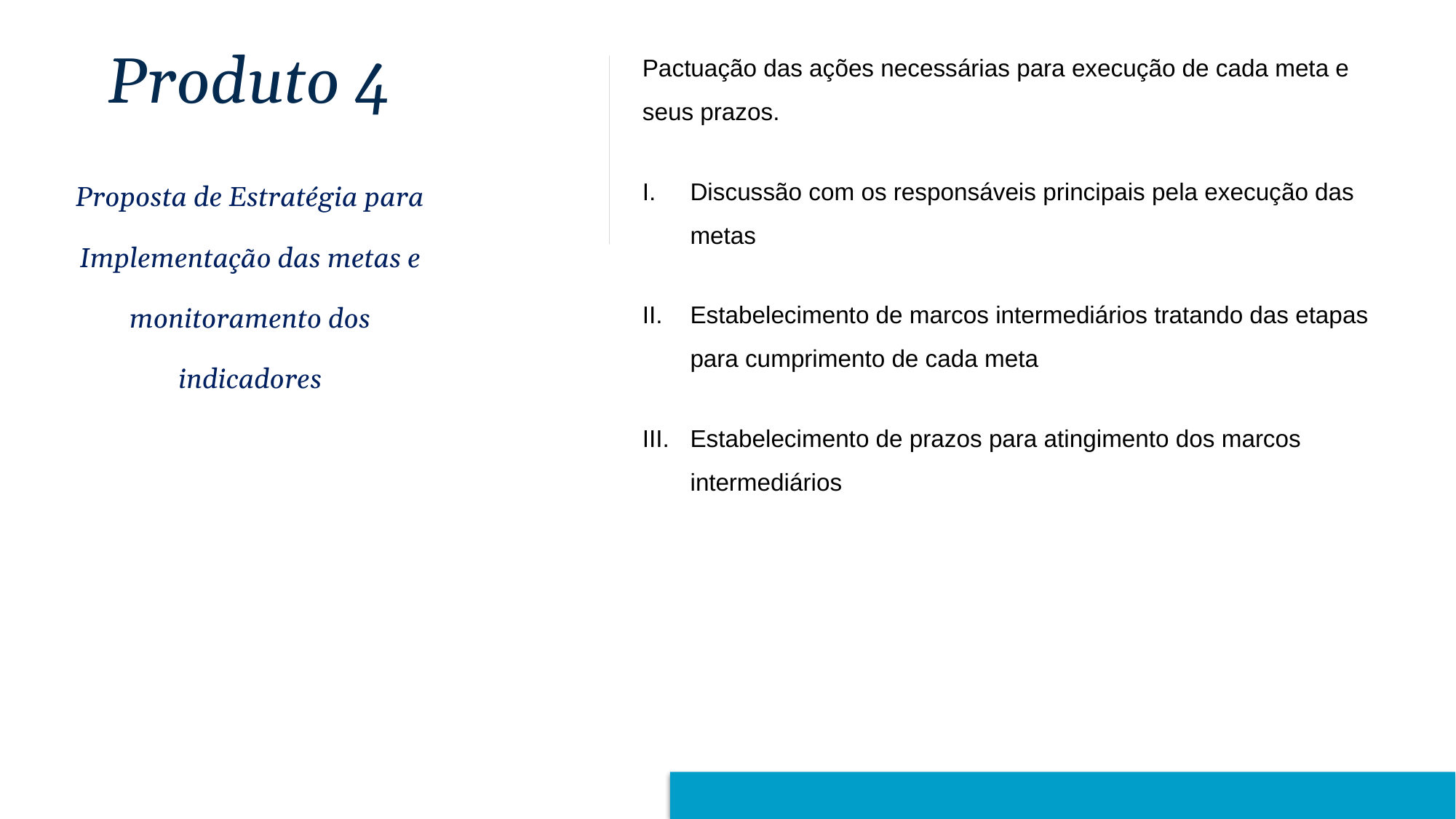

Pactuação das ações necessárias para execução de cada meta e seus prazos.
Discussão com os responsáveis principais pela execução das metas
Estabelecimento de marcos intermediários tratando das etapas para cumprimento de cada meta
Estabelecimento de prazos para atingimento dos marcos intermediários
Produto 4
Proposta de Estratégia para Implementação das metas e monitoramento dos indicadores